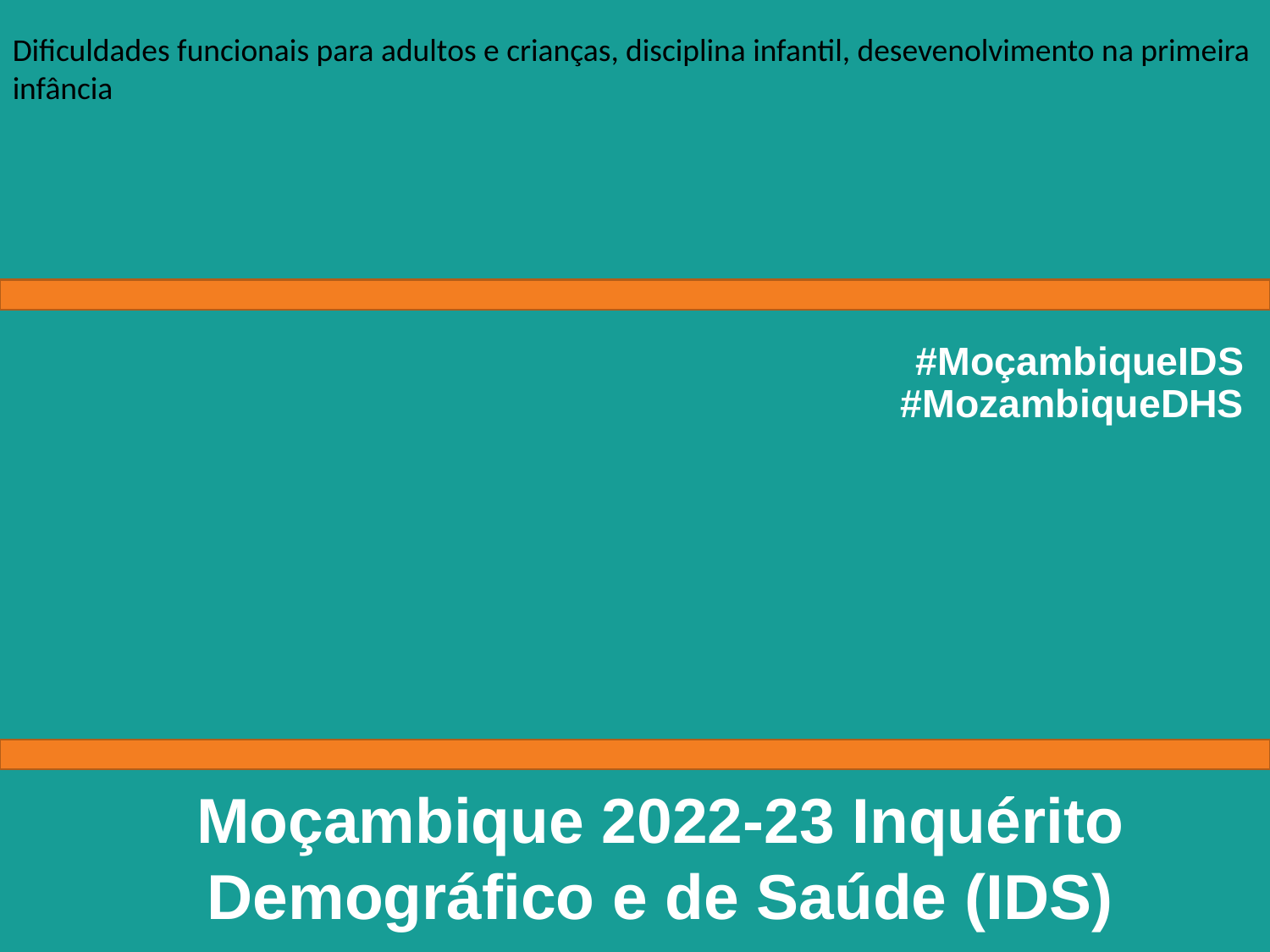

Dificuldades funcionais para adultos e crianças, disciplina infantil, desevenolvimento na primeira infância
# #MoçambiqueIDS #MozambiqueDHS